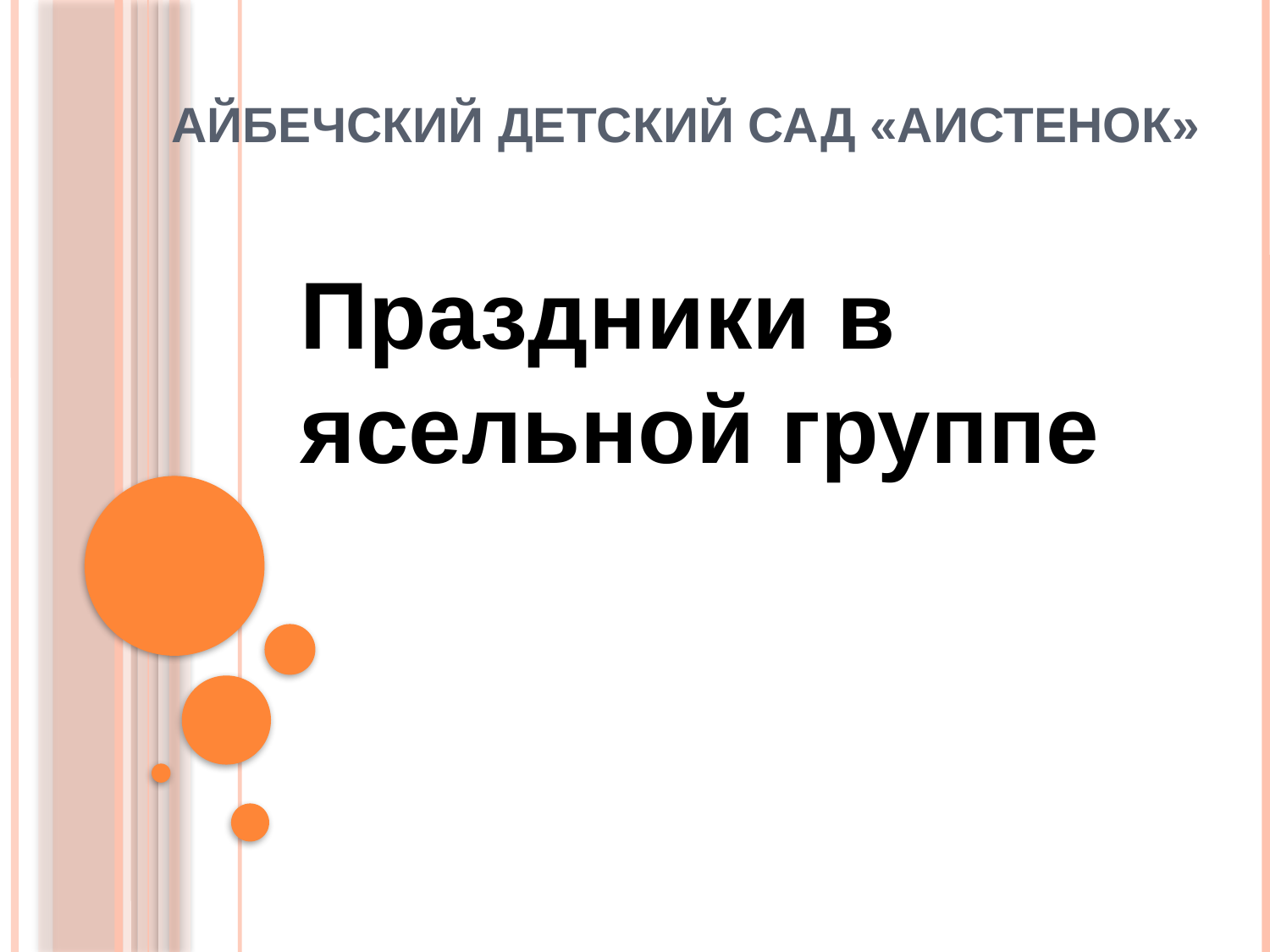

# Айбечский детский сад «Аистенок»
Праздники в ясельной группе